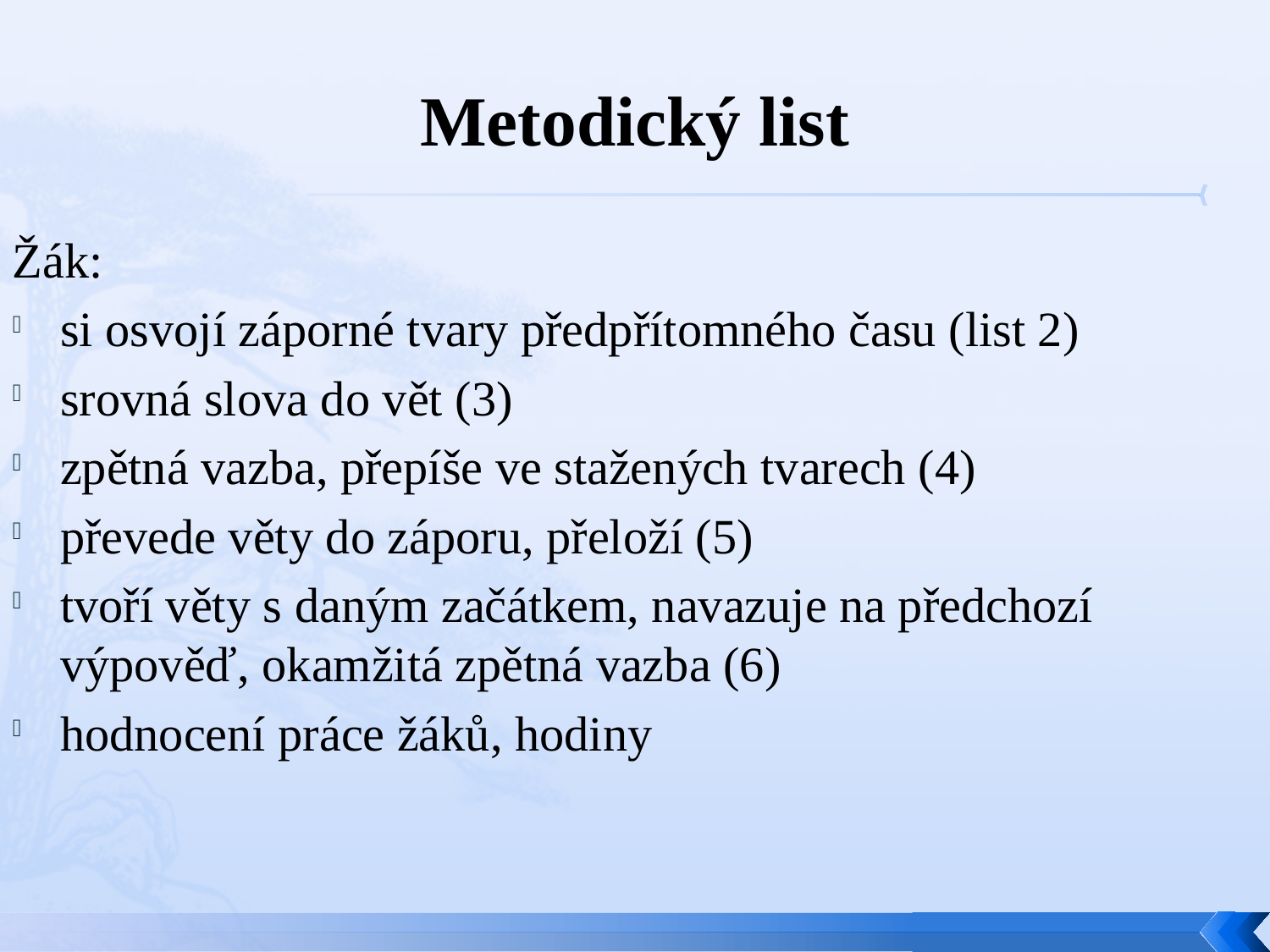

# Metodický list
Žák:
si osvojí záporné tvary předpřítomného času (list 2)
srovná slova do vět (3)
zpětná vazba, přepíše ve stažených tvarech (4)
převede věty do záporu, přeloží (5)
tvoří věty s daným začátkem, navazuje na předchozí výpověď, okamžitá zpětná vazba (6)
hodnocení práce žáků, hodiny